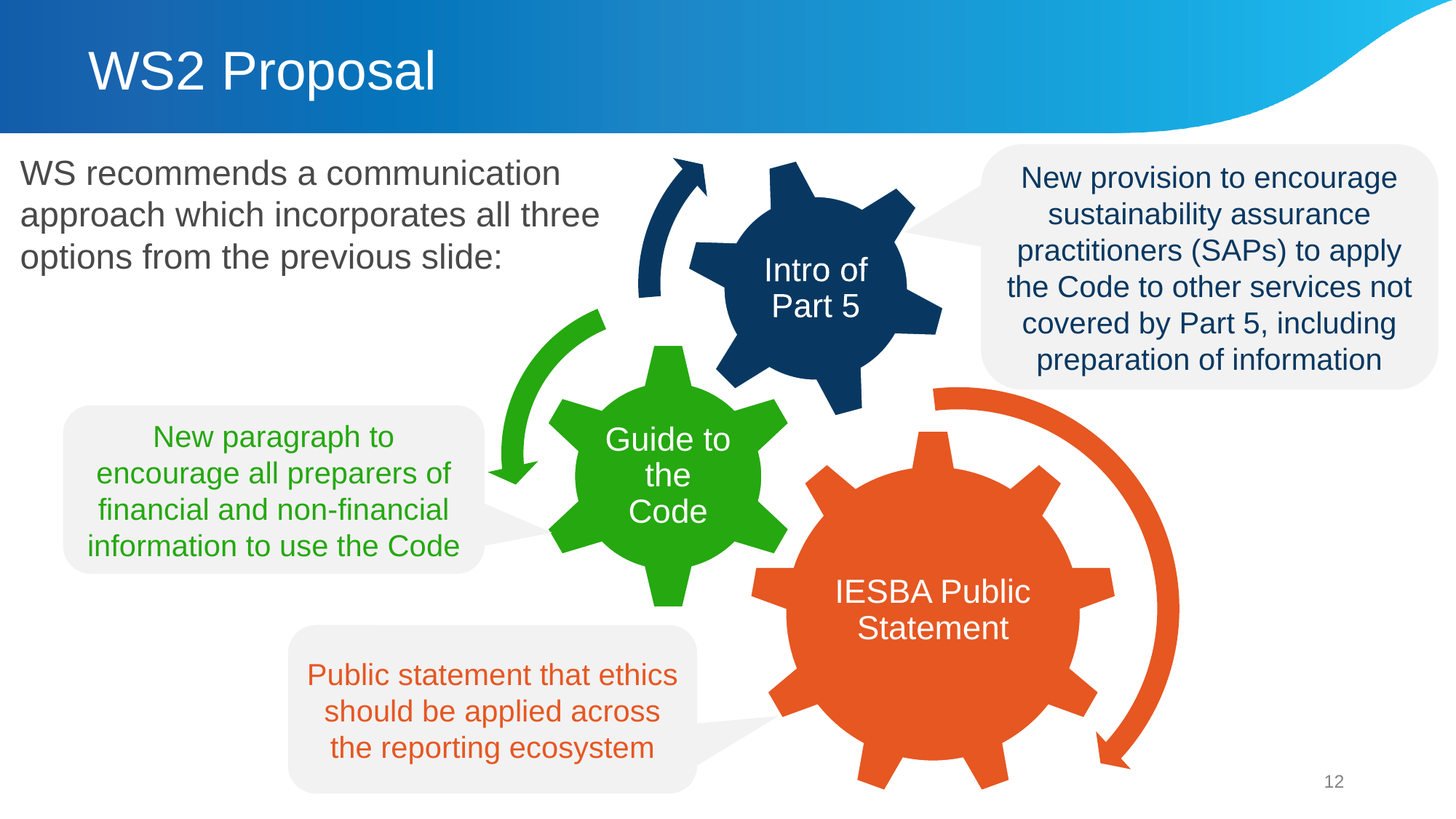

WS2 Proposal
IESBA Public Statement
Guide to the Code
Intro of Part 5
WS recommends a communication approach which incorporates all three options from the previous slide:
New provision to encourage sustainability assurance practitioners (SAPs) to apply the Code to other services not covered by Part 5, including preparation of information

New paragraph to encourage all preparers of financial and non-financial information to use the Code
Public statement that ethics should be applied across the reporting ecosystem
12